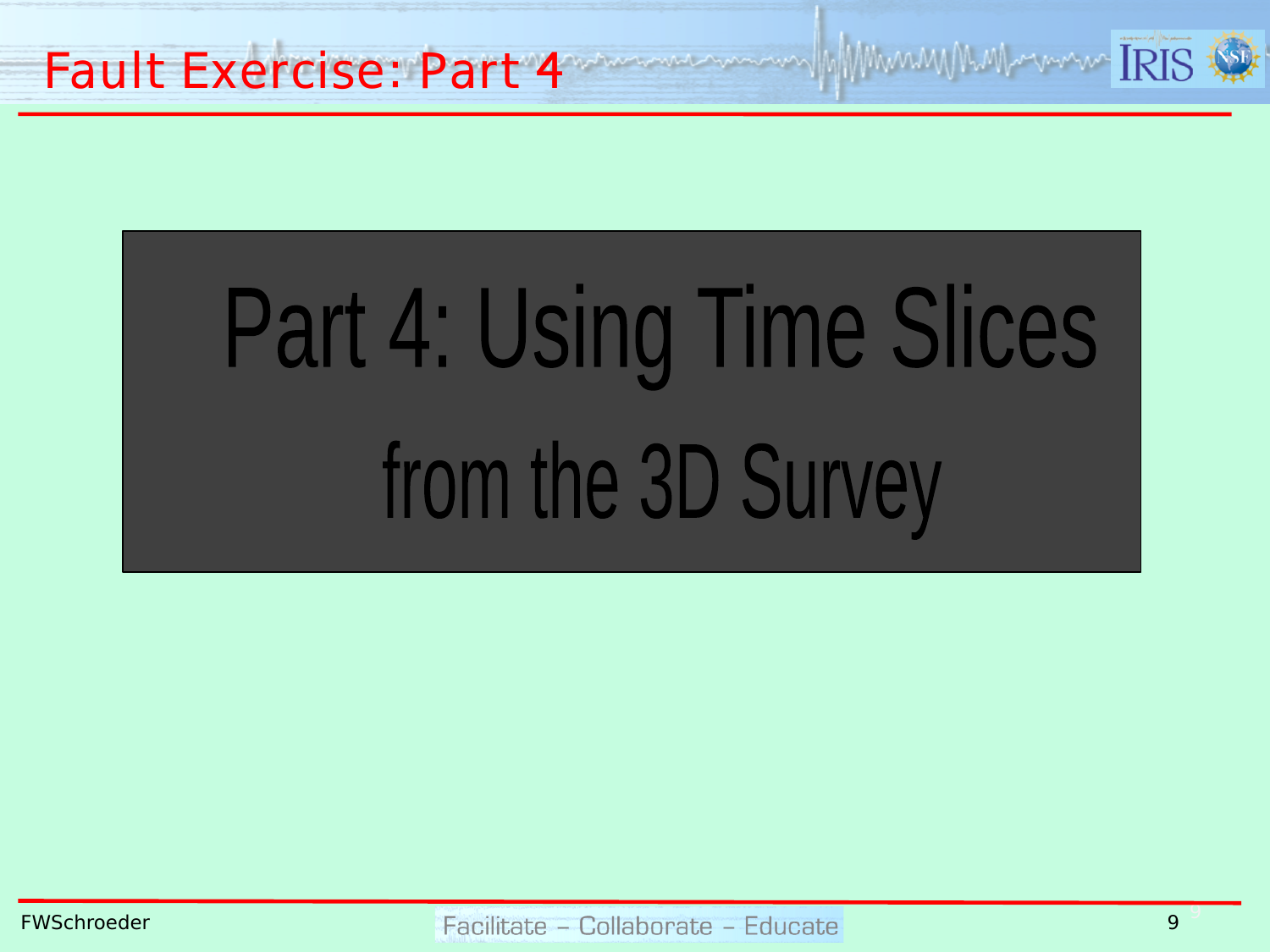

# Fault Exercise: Part 4

Part 4: Using Time Slices
from the 3D Survey